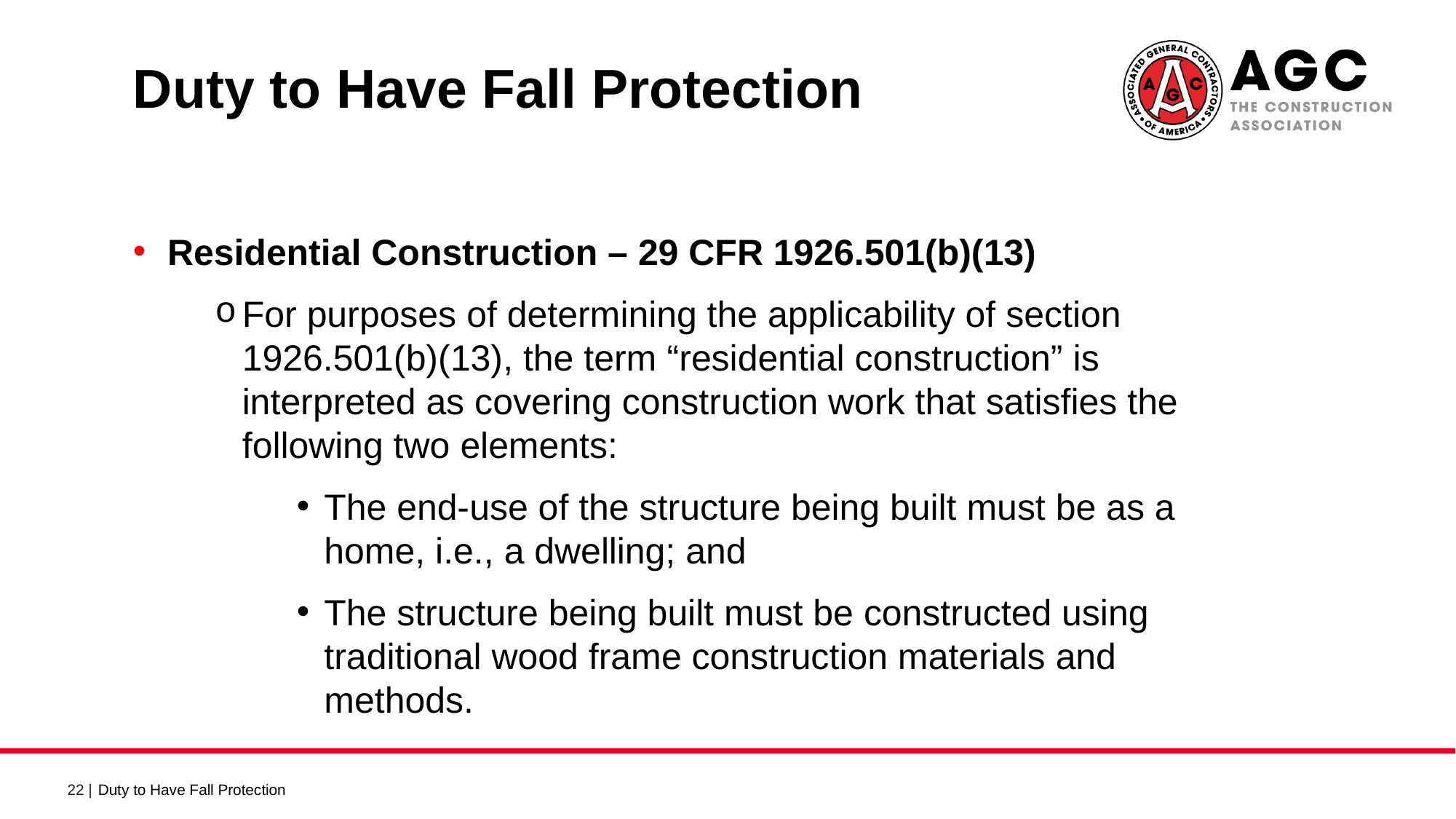

Duty to Have Fall Protection 12

Residential Construction – 29 CFR 1926.501(b)(13)
For purposes of determining the applicability of section 1926.501(b)(13), the term “residential construction” is interpreted as covering construction work that satisfies the following two elements:
The end-use of the structure being built must be as a home, i.e., a dwelling; and
The structure being built must be constructed using traditional wood frame construction materials and methods.
Duty to Have Fall Protection